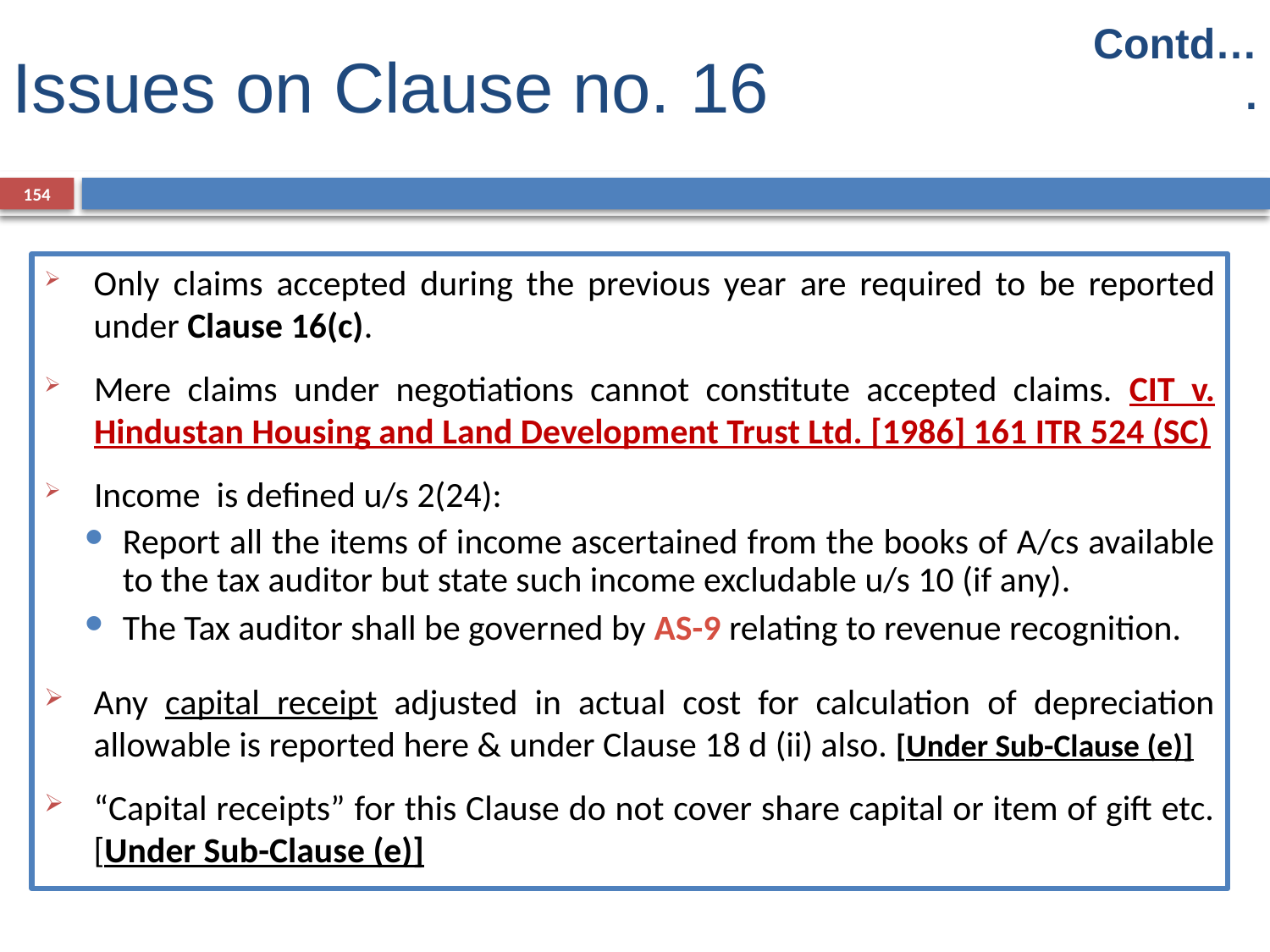

Contd….
# Issues on Clause no. 16
154
Only claims accepted during the previous year are required to be reported under Clause 16(c).
Mere claims under negotiations cannot constitute accepted claims. CIT v. Hindustan Housing and Land Development Trust Ltd. [1986] 161 ITR 524 (SC)
Income  is defined u/s 2(24):
Report all the items of income ascertained from the books of A/cs available to the tax auditor but state such income excludable u/s 10 (if any).
The Tax auditor shall be governed by AS-9 relating to revenue recognition.
Any capital receipt adjusted in actual cost for calculation of depreciation allowable is reported here & under Clause 18 d (ii) also. [Under Sub-Clause (e)]
“Capital receipts” for this Clause do not cover share capital or item of gift etc. [Under Sub-Clause (e)]